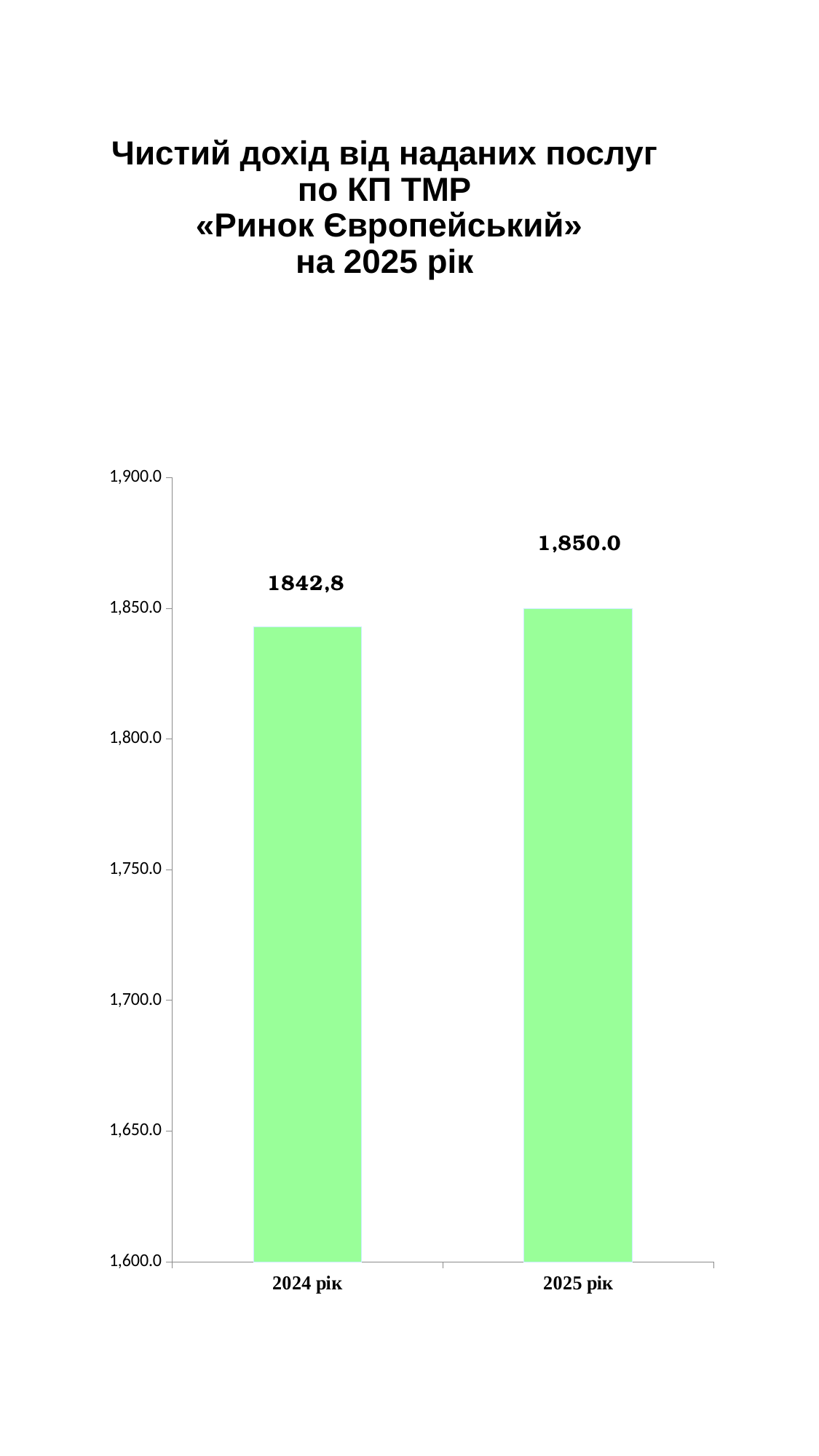

# Чистий дохід від наданих послуг по КП ТМР «Ринок Європейський» на 2025 рік

### Chart

| Category |  |
|---|---|
| 2024 рік | 1842.8 |
| 2025 рік | 1850.0 |